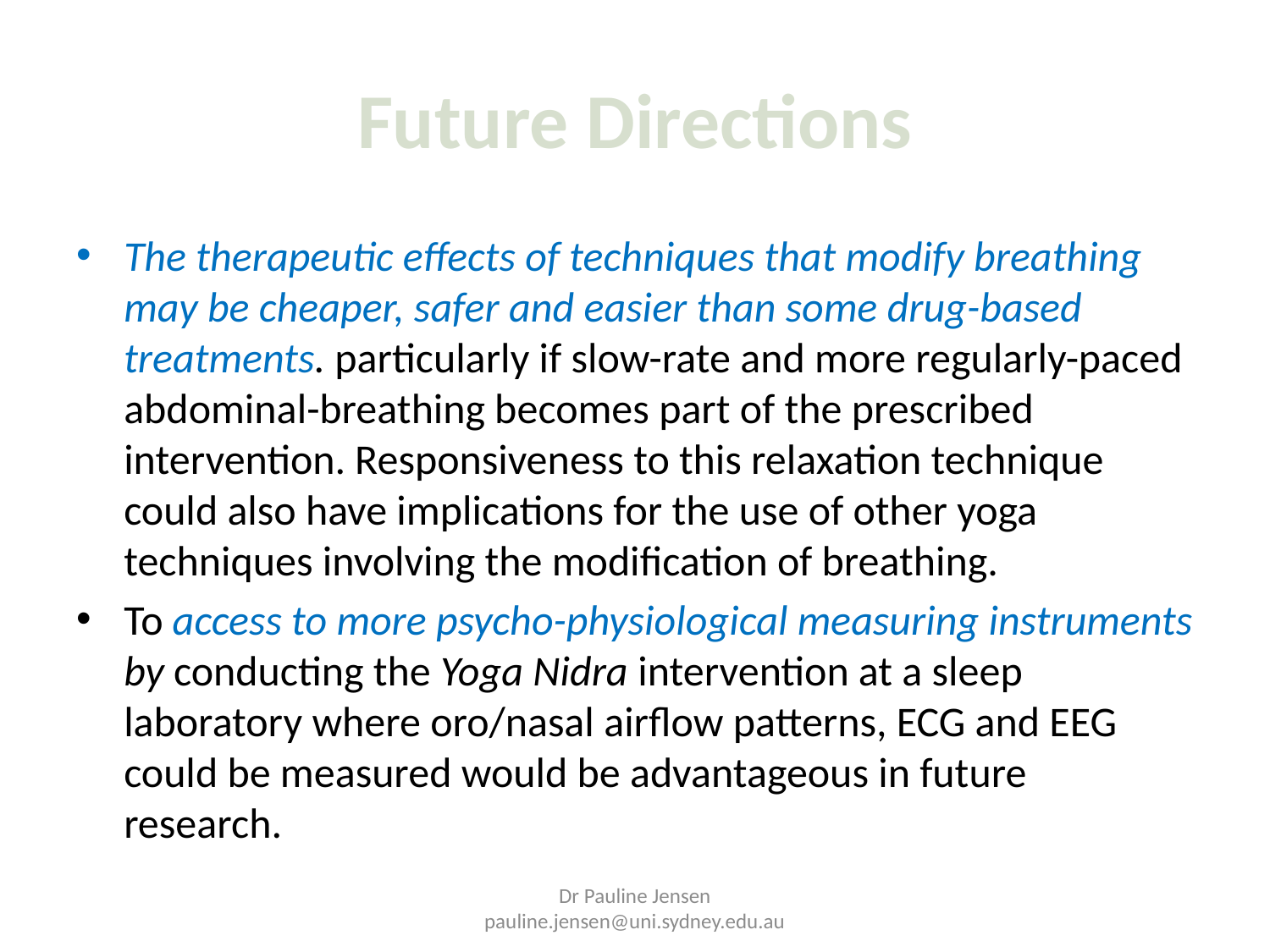

# Future Directions
The therapeutic effects of techniques that modify breathing may be cheaper, safer and easier than some drug-based treatments. particularly if slow-rate and more regularly-paced abdominal-breathing becomes part of the prescribed intervention. Responsiveness to this relaxation technique could also have implications for the use of other yoga techniques involving the modification of breathing.
To access to more psycho-physiological measuring instruments by conducting the Yoga Nidra intervention at a sleep laboratory where oro/nasal airflow patterns, ECG and EEG could be measured would be advantageous in future research.
Dr Pauline Jensen pauline.jensen@uni.sydney.edu.au